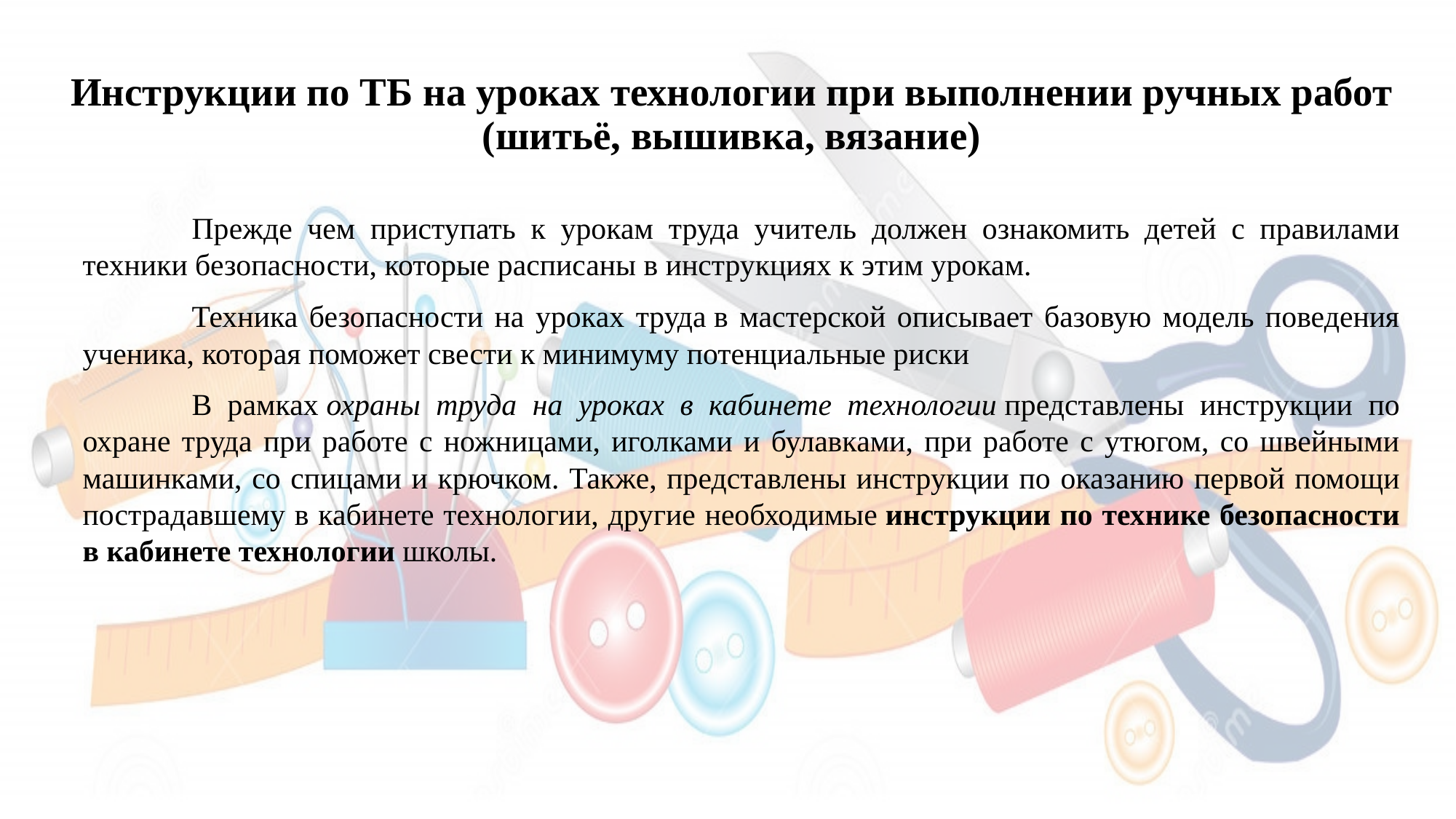

# Инструкции по ТБ на уроках технологии при выполнении ручных работ (шитьё, вышивка, вязание)
	Прежде чем приступать к урокам труда учитель должен ознакомить детей с правилами техники безопасности, которые расписаны в инструкциях к этим урокам.
	Техника безопасности на уроках труда в мастерской описывает базовую модель поведения ученика, которая поможет свести к минимуму потенциальные риски
	В рамках охраны труда на уроках в кабинете технологии представлены инструкции по охране труда при работе с ножницами, иголками и булавками, при работе с утюгом, со швейными машинками, со спицами и крючком. Также, представлены инструкции по оказанию первой помощи пострадавшему в кабинете технологии, другие необходимые инструкции по технике безопасности в кабинете технологии школы.